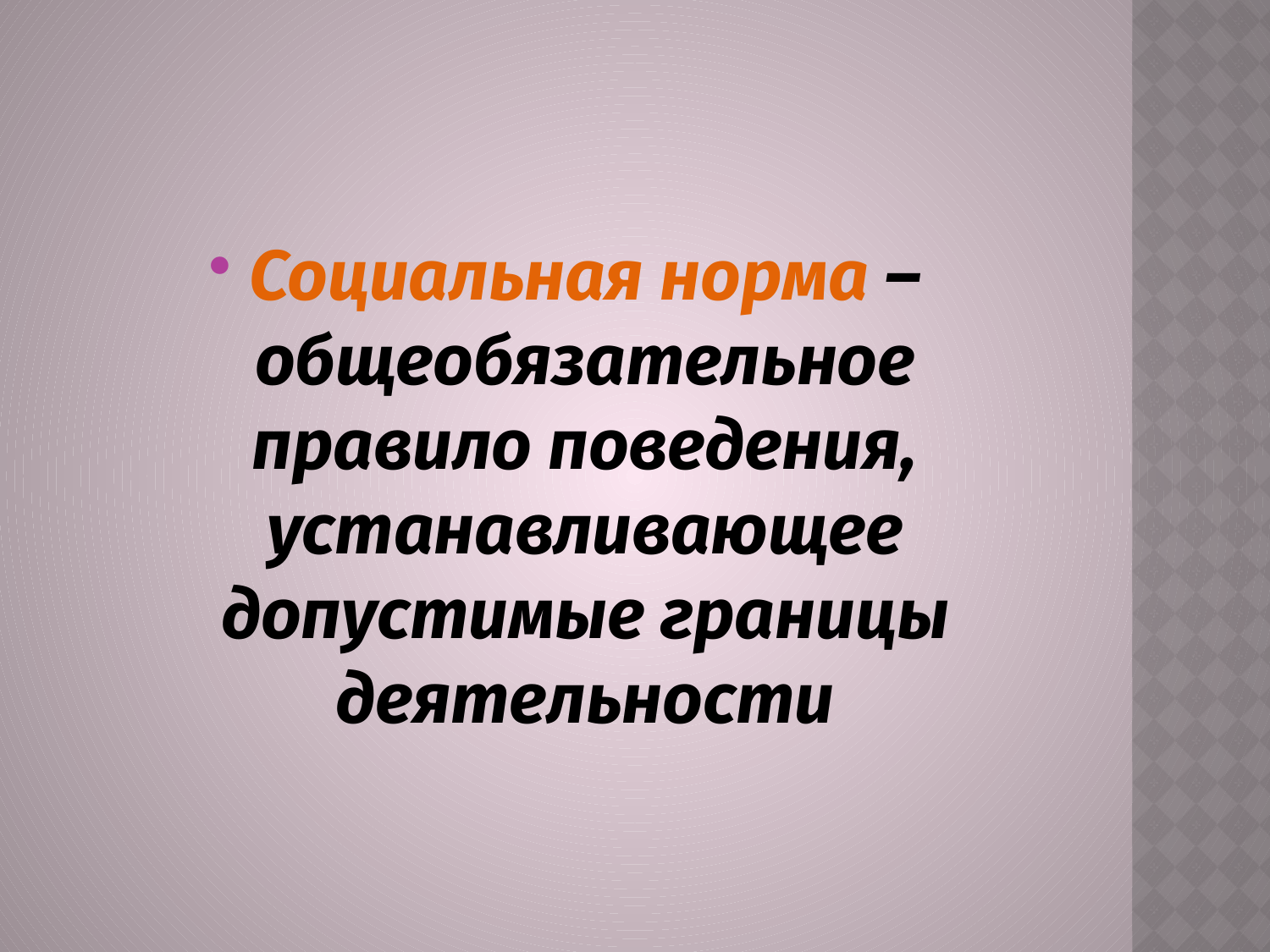

#
Социальная норма –общеобязательное правило поведения, устанавливающее допустимые границы деятельности